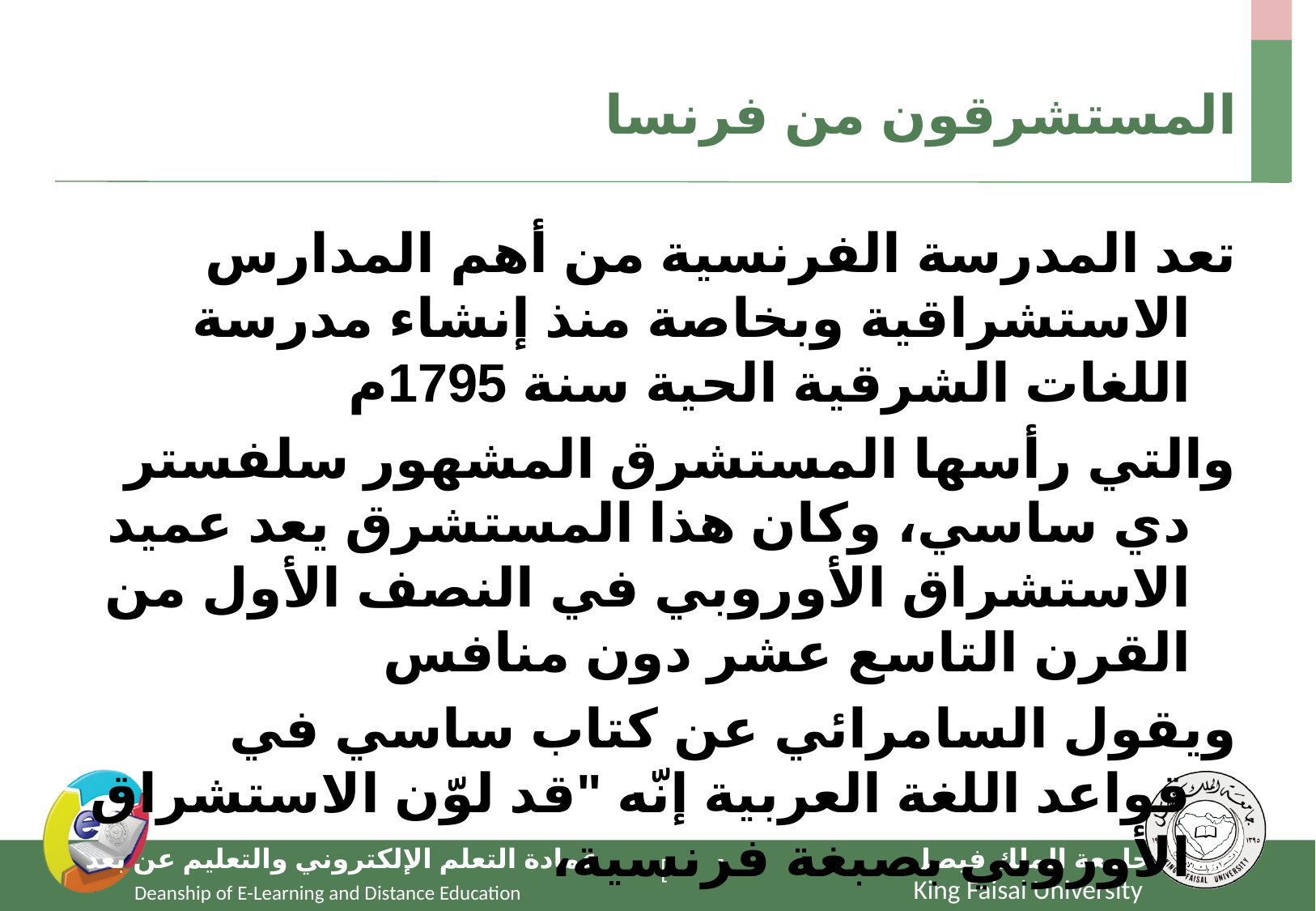

# المستشرقون من فرنسا
تعد المدرسة الفرنسية من أهم المدارس الاستشراقية وبخاصة منذ إنشاء مدرسة اللغات الشرقية الحية سنة 1795م
والتي رأسها المستشرق المشهور سلفستر دي ساسي، وكان هذا المستشرق يعد عميد الاستشراق الأوروبي في النصف الأول من القرن التاسع عشر دون منافس
ويقول السامرائي عن كتاب ساسي في قواعد اللغة العربية إنّه "قد لوّن الاستشراق الأوروبي بصبغة فرنسية،